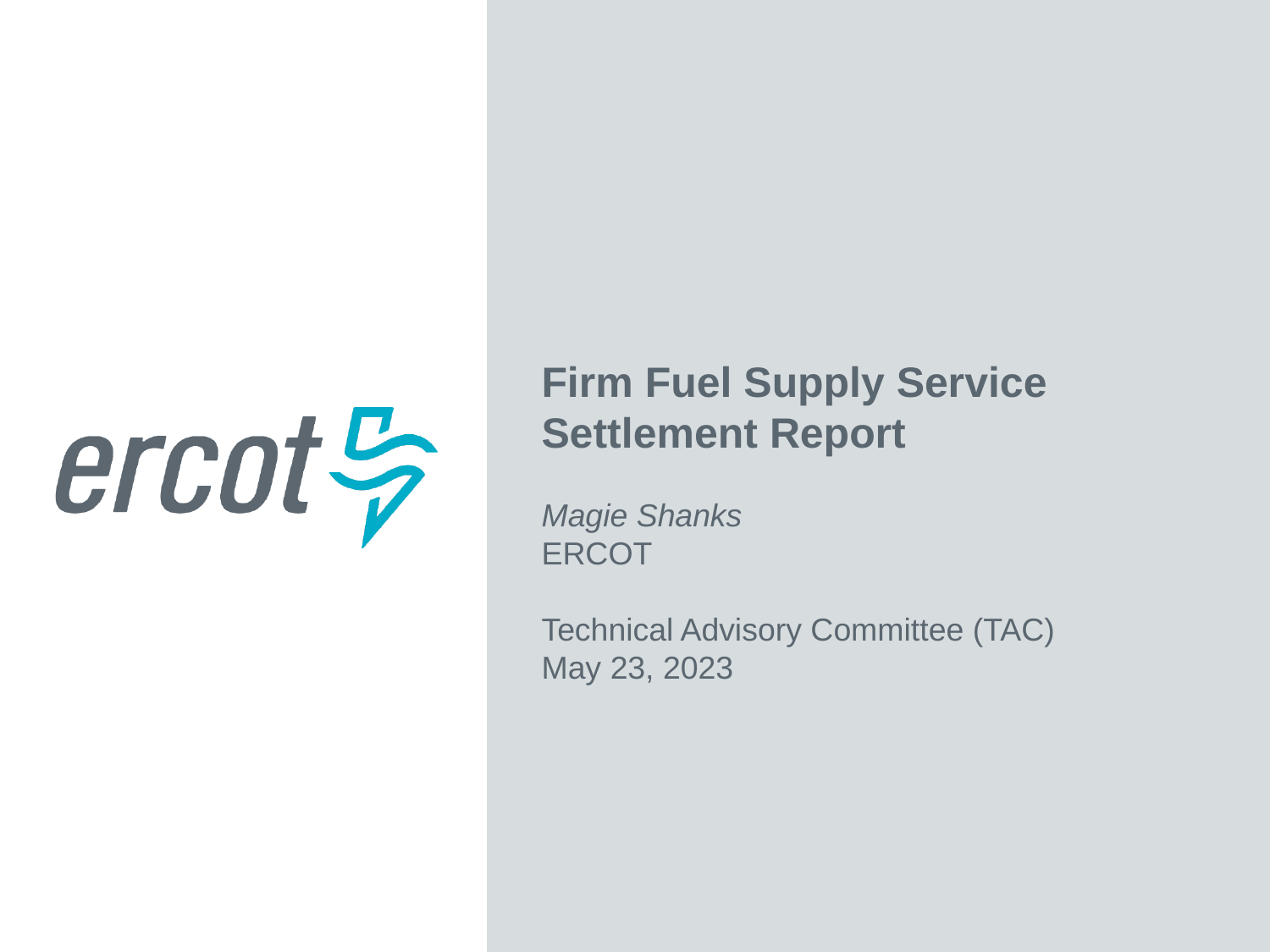

Firm Fuel Supply Service Settlement Report

Magie Shanks
ERCOT

Technical Advisory Committee (TAC)
May 23, 2023